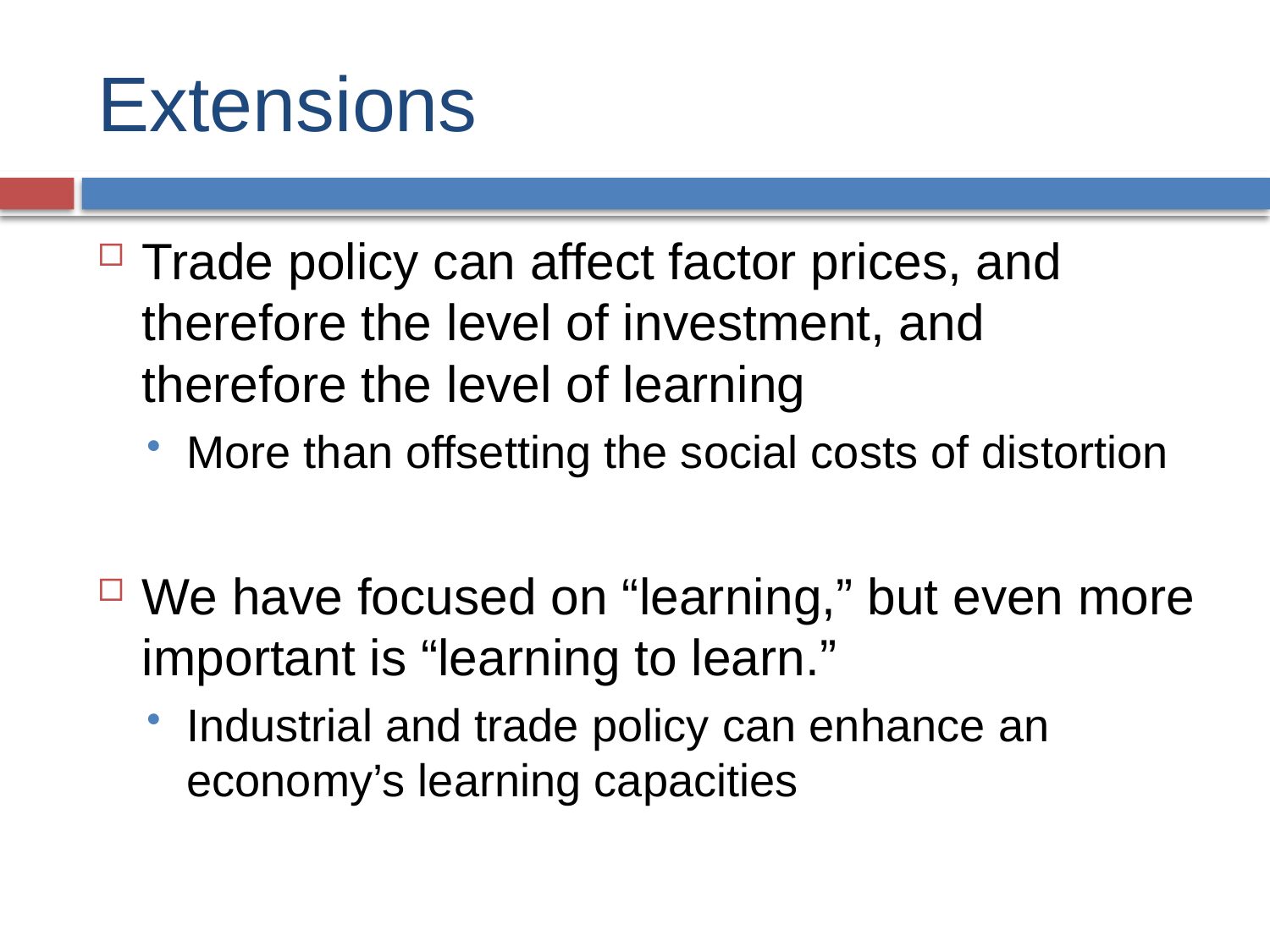

# Extensions
Trade policy can affect factor prices, and therefore the level of investment, and therefore the level of learning
More than offsetting the social costs of distortion

We have focused on “learning,” but even more important is “learning to learn.”
Industrial and trade policy can enhance an economy’s learning capacities